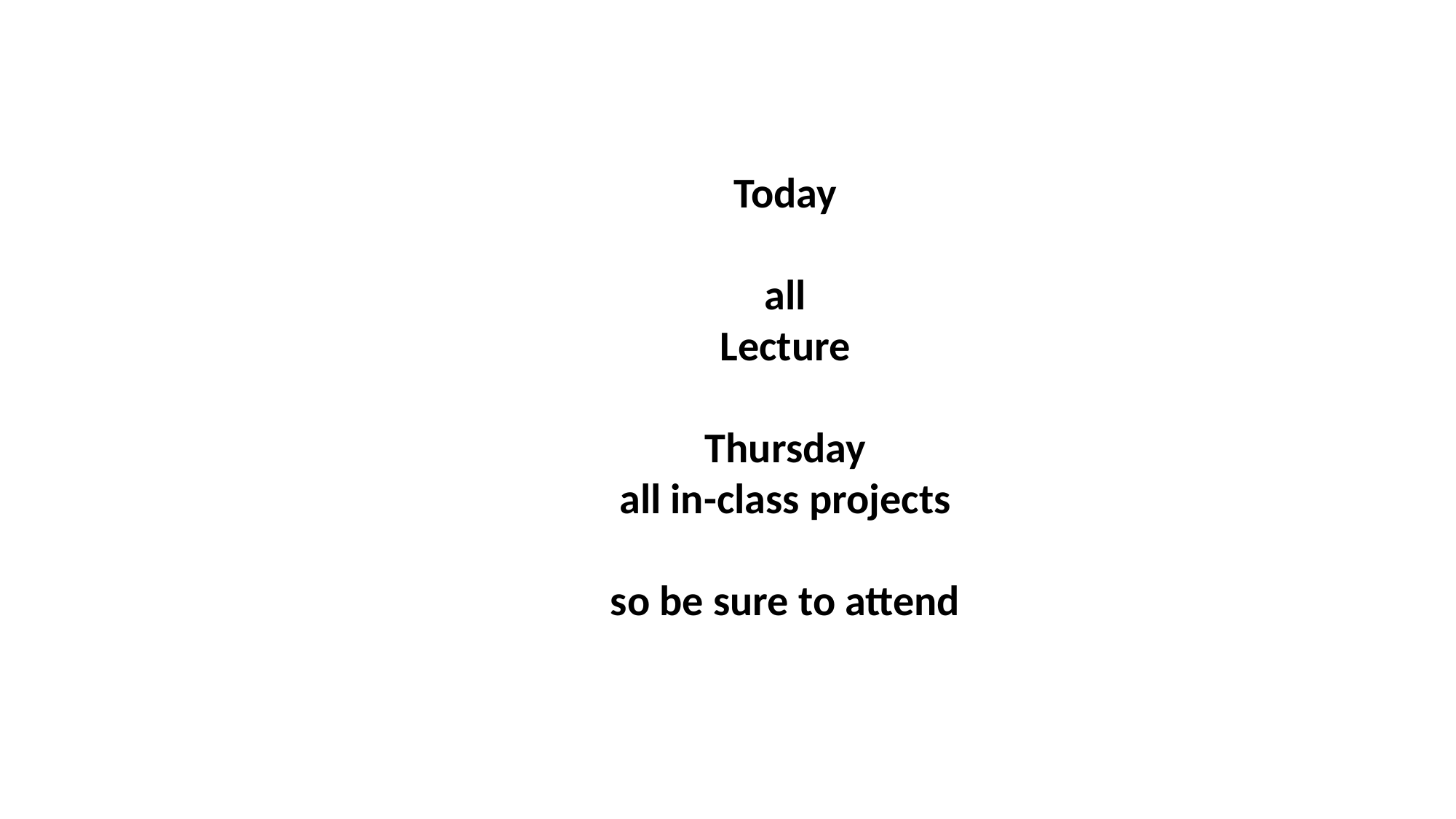

Today

all
Lecture

Thursday
all in-class projects

so be sure to attend